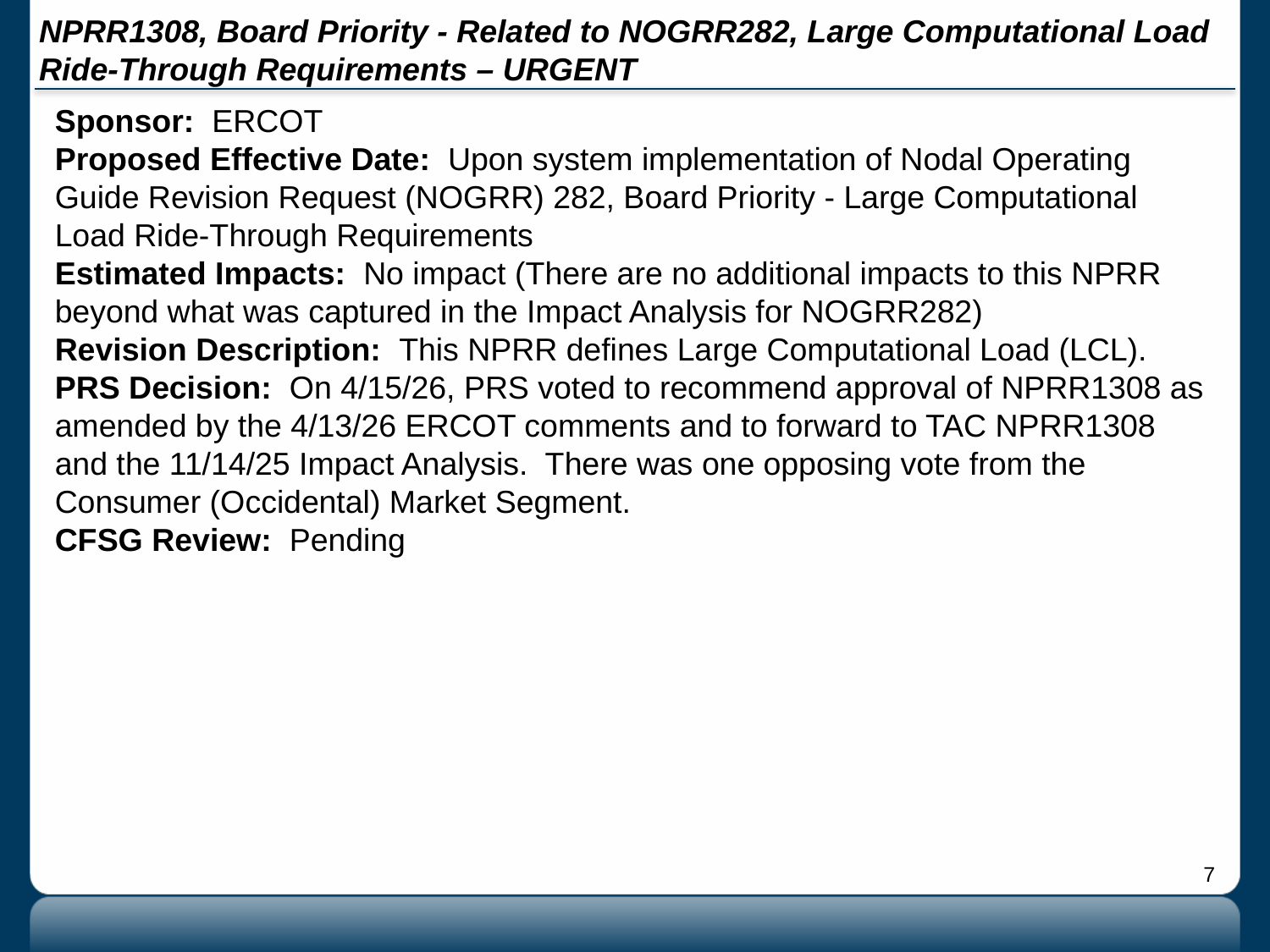

# NPRR1308, Board Priority - Related to NOGRR282, Large Computational Load Ride-Through Requirements – URGENT
Sponsor:  ERCOT
Proposed Effective Date:  Upon system implementation of Nodal Operating Guide Revision Request (NOGRR) 282, Board Priority - Large Computational Load Ride-Through Requirements
Estimated Impacts:  No impact (There are no additional impacts to this NPRR beyond what was captured in the Impact Analysis for NOGRR282)
Revision Description:  This NPRR defines Large Computational Load (LCL).
PRS Decision:  On 4/15/26, PRS voted to recommend approval of NPRR1308 as amended by the 4/13/26 ERCOT comments and to forward to TAC NPRR1308 and the 11/14/25 Impact Analysis.  There was one opposing vote from the Consumer (Occidental) Market Segment.
CFSG Review:  Pending